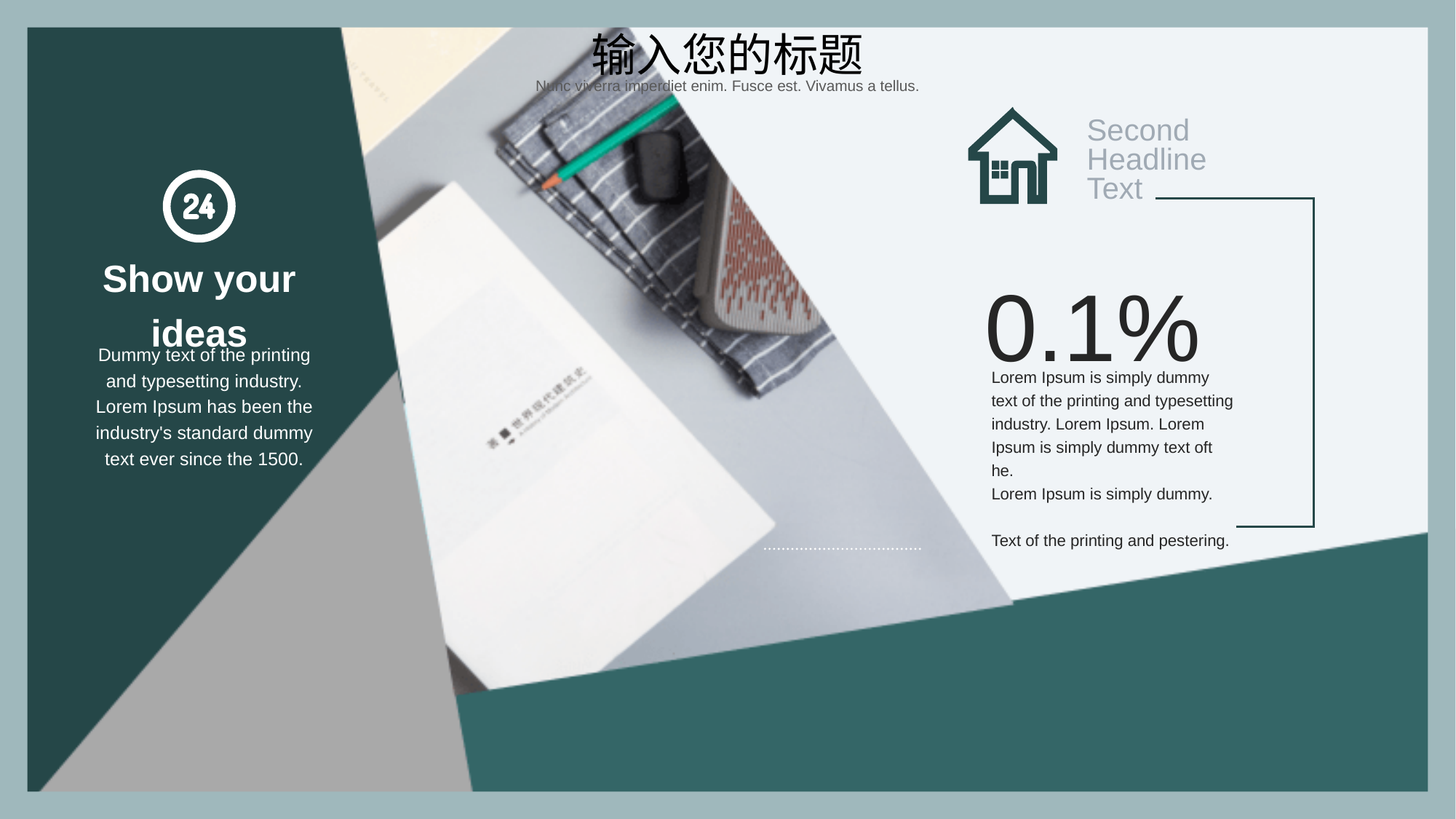

Second
Headline
Text

0.1%
Show your ideas
Dummy text of the printing
and typesetting industry. Lorem Ipsum has been the industry's standard dummy text ever since the 1500.
Lorem Ipsum is simply dummy text of the printing and typesetting industry. Lorem Ipsum. Lorem Ipsum is simply dummy text oft he.
Lorem Ipsum is simply dummy.

Text of the printing and pestering.